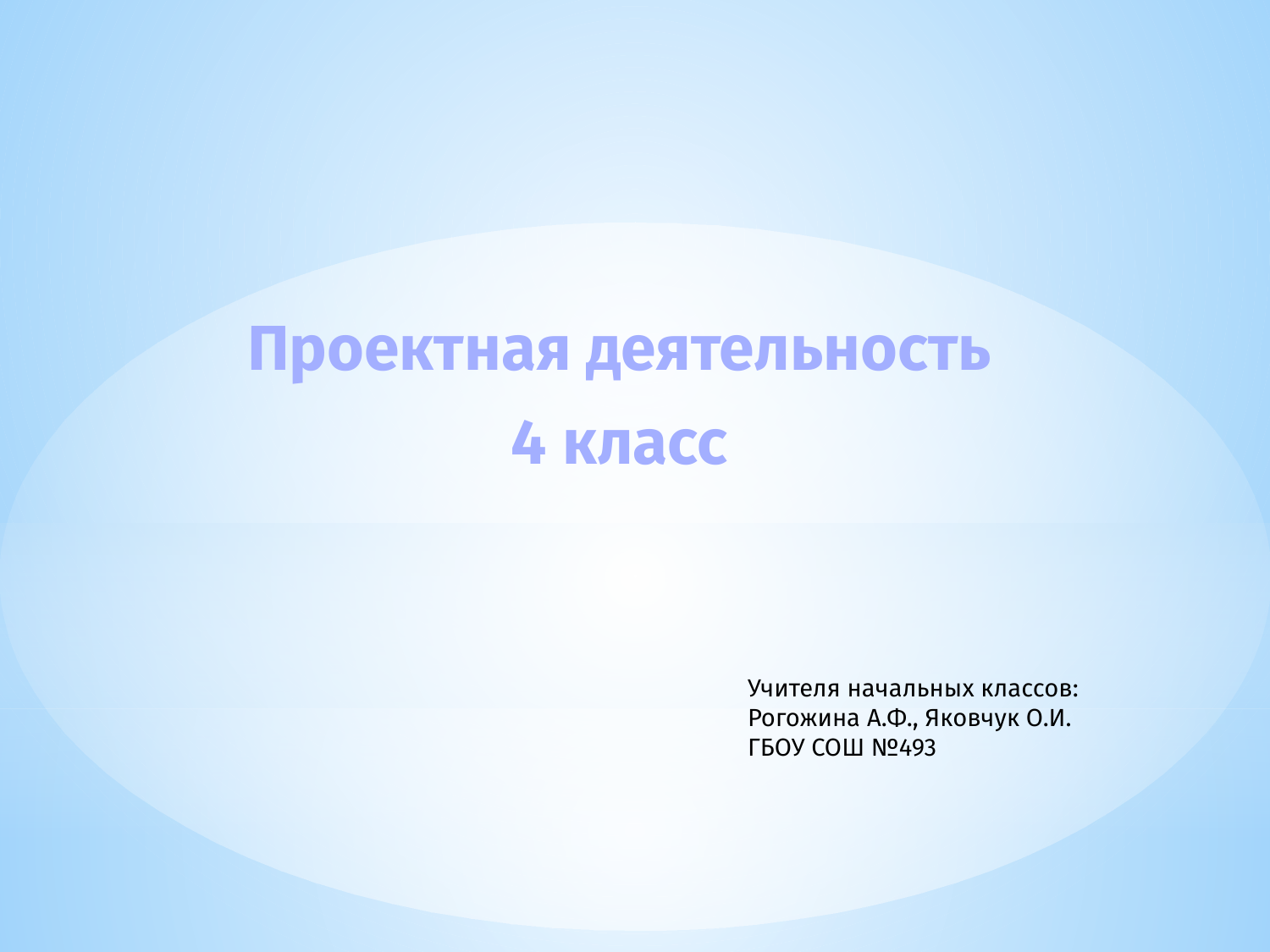

Проектная деятельность
4 класс

# Учителя начальных классов: Рогожина А.Ф., Яковчук О.И. ГБОУ СОШ №493